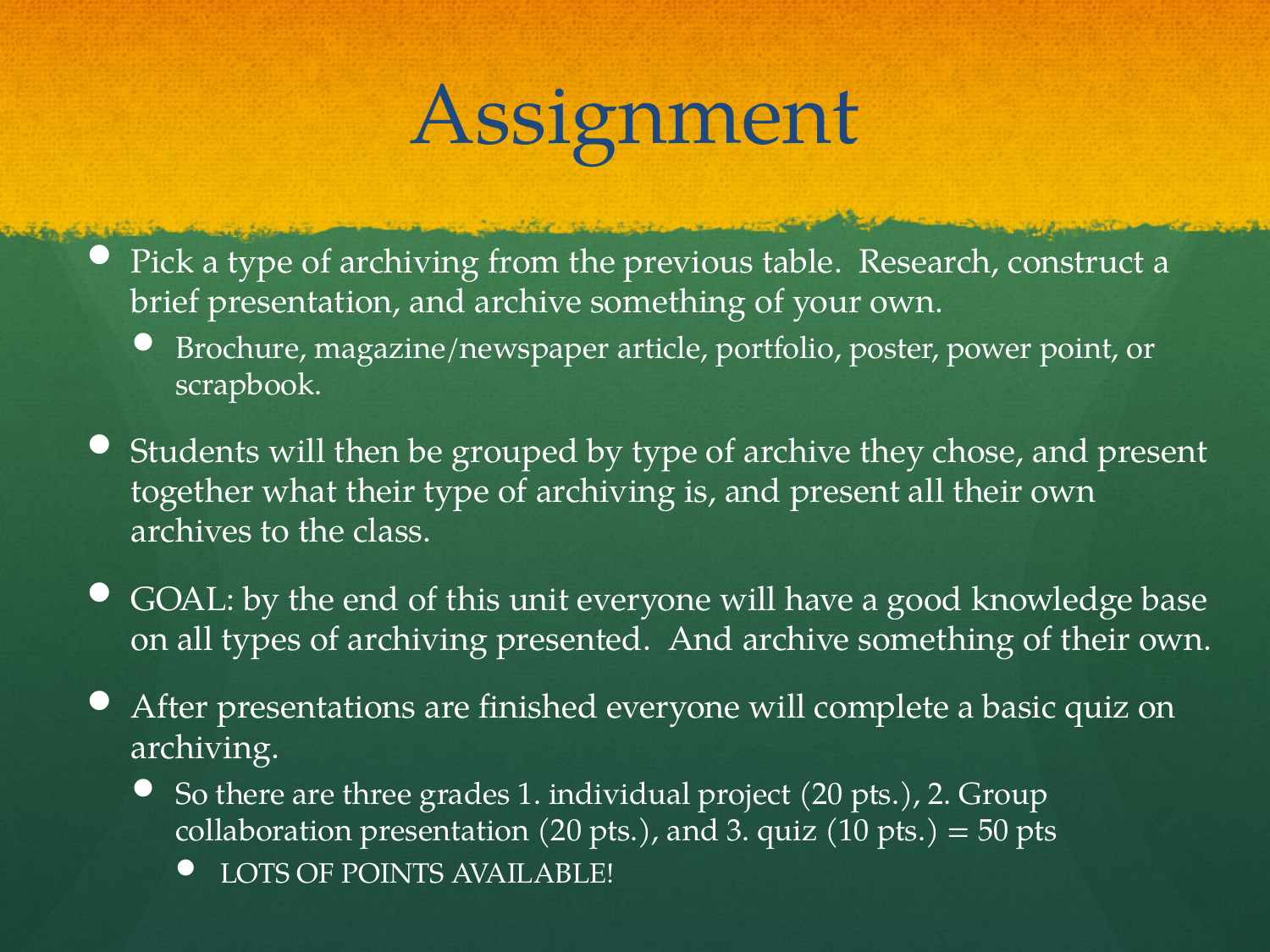

# Assignment
Pick a type of archiving from the previous table.  Research, construct a brief presentation, and archive something of your own.
Brochure, magazine/newspaper article, portfolio, poster, power point, or scrapbook.
Students will then be grouped by type of archive they chose, and present together what their type of archiving is, and present all their own archives to the class.
GOAL: by the end of this unit everyone will have a good knowledge base on all types of archiving presented.  And archive something of their own.
After presentations are finished everyone will complete a basic quiz on archiving.
So there are three grades 1. individual project (20 pts.), 2. Group collaboration presentation (20 pts.), and 3. quiz (10 pts.) = 50 pts
LOTS OF POINTS AVAILABLE!